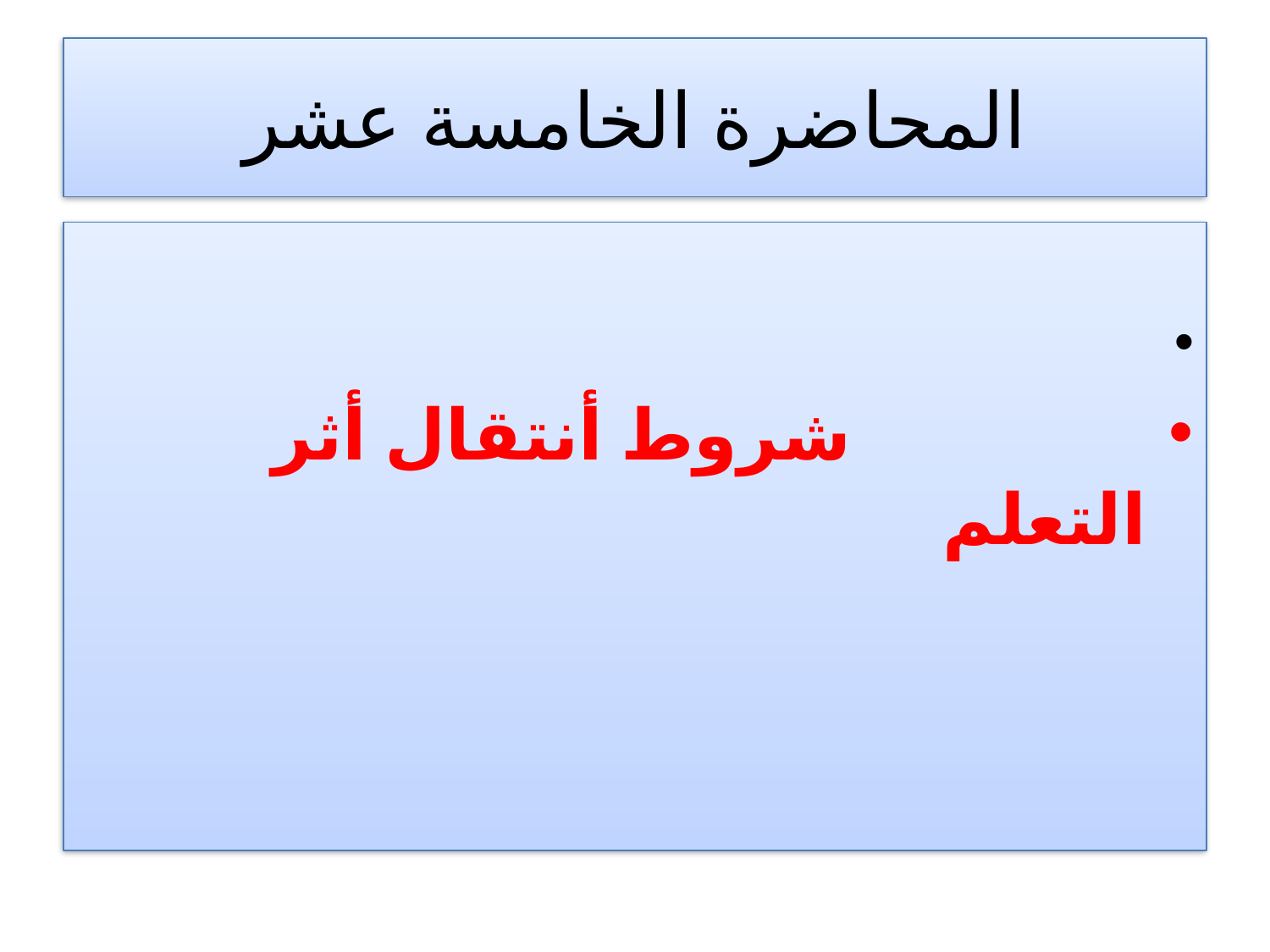

# المحاضرة الخامسة عشر

                شروط أنتقال أثر التعلم